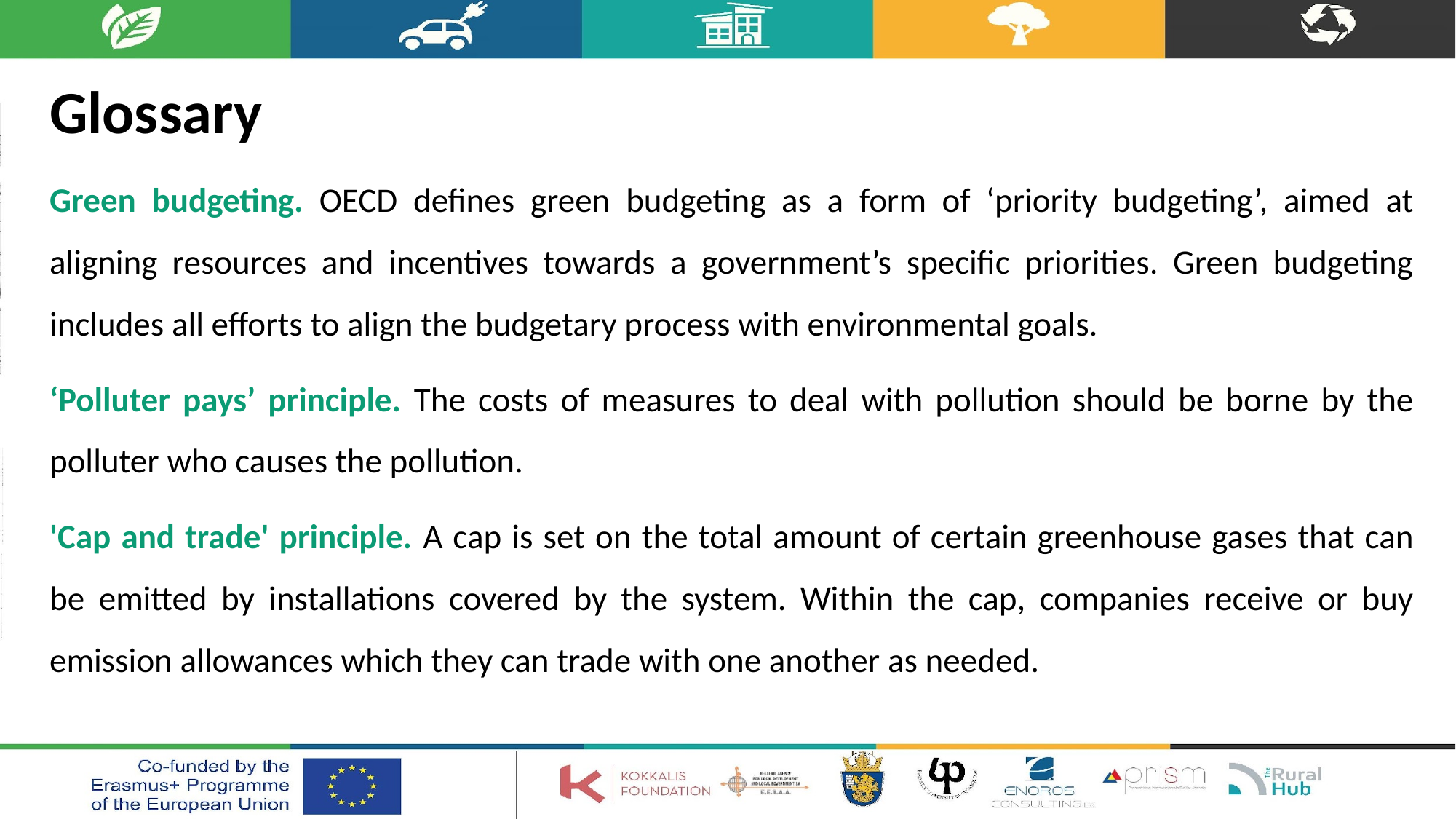

# Glossary

Green budgeting. OECD defines green budgeting as a form of ‘priority budgeting’, aimed at aligning resources and incentives towards a government’s specific priorities. Green budgeting includes all efforts to align the budgetary process with environmental goals.
‘Polluter pays’ principle. The costs of measures to deal with pollution should be borne by the polluter who causes the pollution.
'Cap and trade' principle. A cap is set on the total amount of certain greenhouse gases that can be emitted by installations covered by the system. Within the cap, companies receive or buy emission allowances which they can trade with one another as needed.